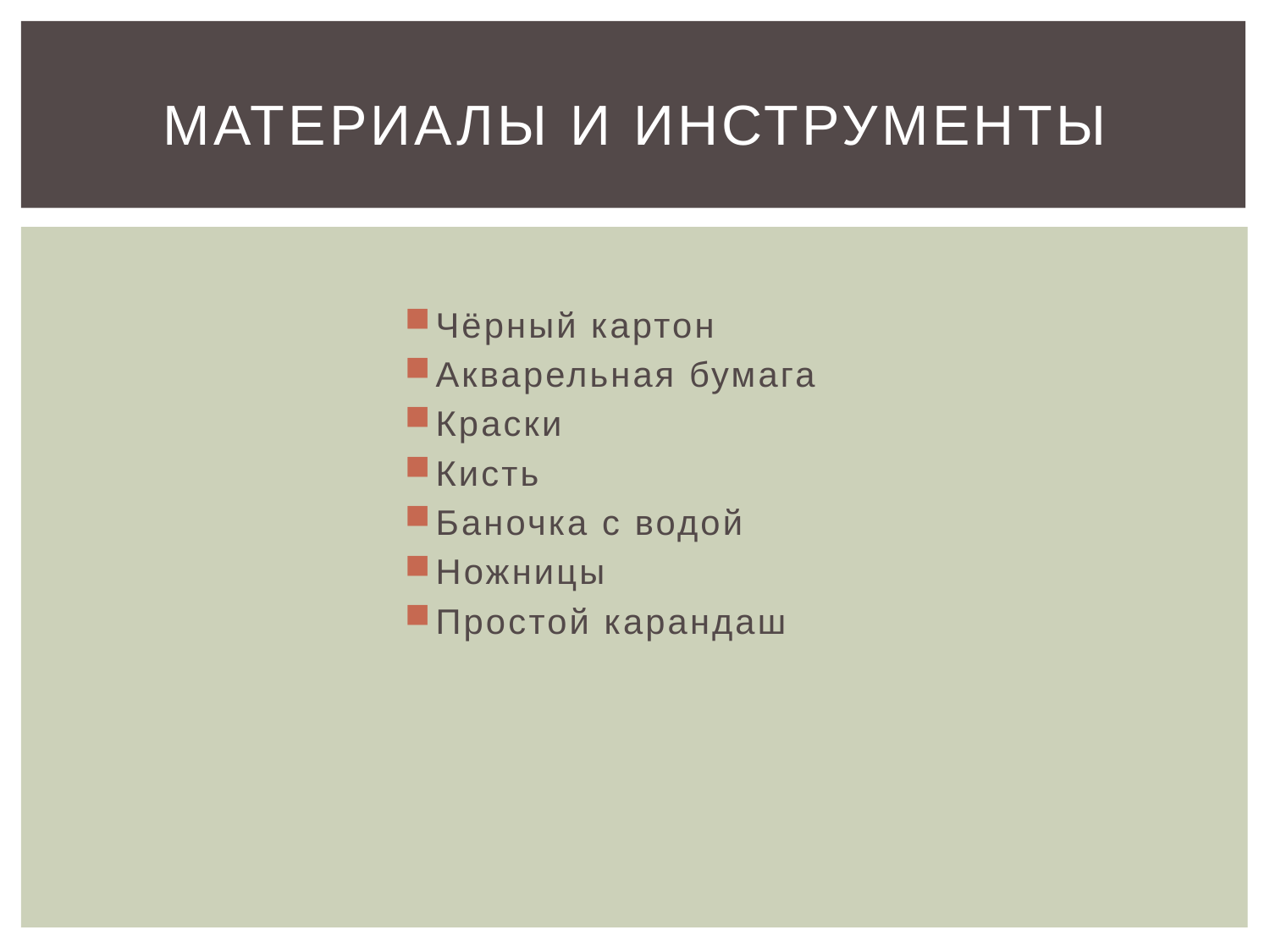

# Материалы и инструменты
Чёрный картон
Акварельная бумага
Краски
Кисть
Баночка с водой
Ножницы
Простой карандаш